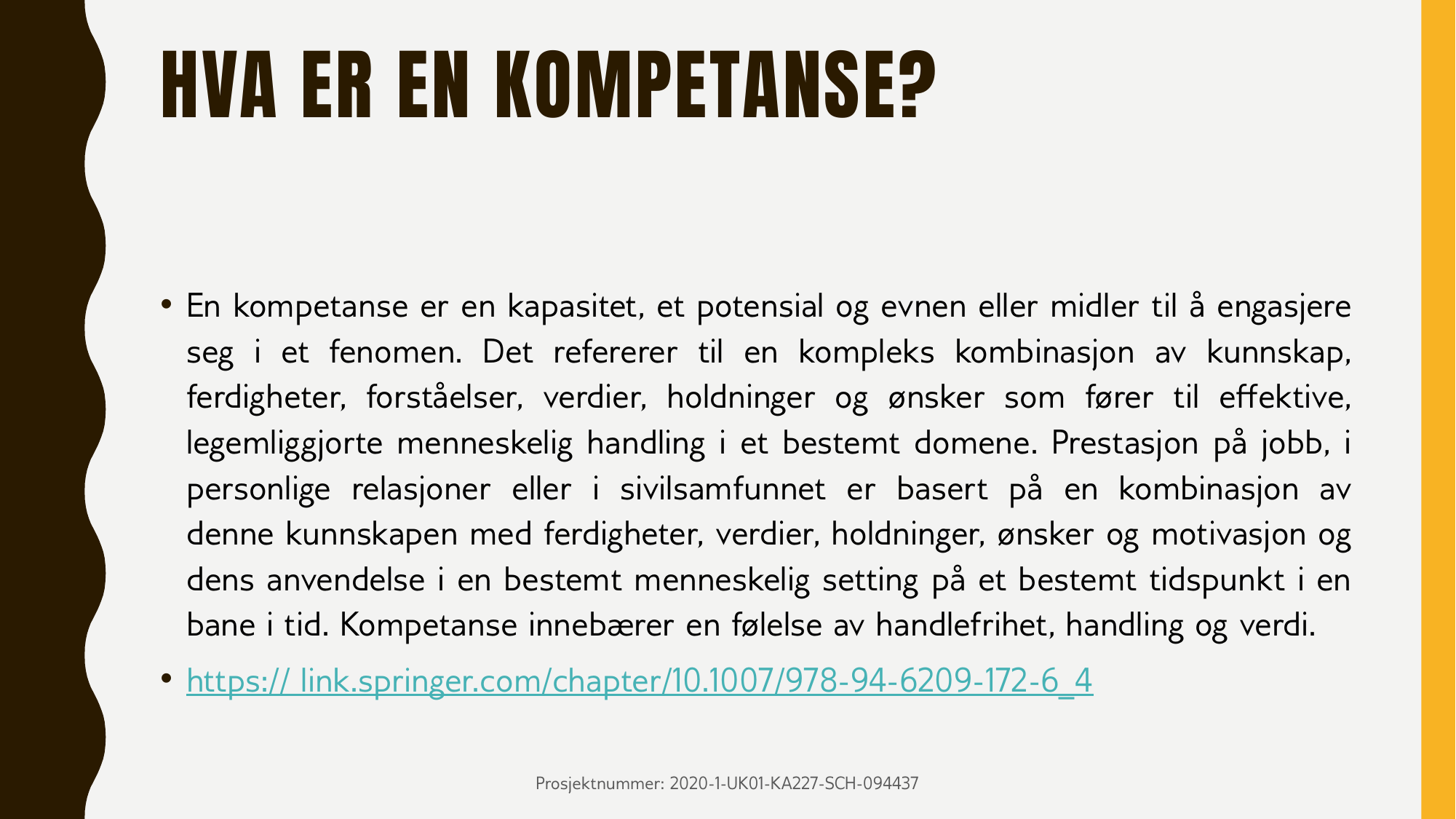

# Hva er en kompetanse?
En kompetanse er en kapasitet, et potensial og evnen eller midler til å engasjere seg i et fenomen. Det refererer til en kompleks kombinasjon av kunnskap, ferdigheter, forståelser, verdier, holdninger og ønsker som fører til effektive, legemliggjorte menneskelig handling i et bestemt domene. Prestasjon på jobb, i personlige relasjoner eller i sivilsamfunnet er basert på en kombinasjon av denne kunnskapen med ferdigheter, verdier, holdninger, ønsker og motivasjon og dens anvendelse i en bestemt menneskelig setting på et bestemt tidspunkt i en bane i tid. Kompetanse innebærer en følelse av handlefrihet, handling og verdi.
https:// link.springer.com/chapter/10.1007/978-94-6209-172-6_4

Prosjektnummer: 2020-1-UK01-KA227-SCH-094437